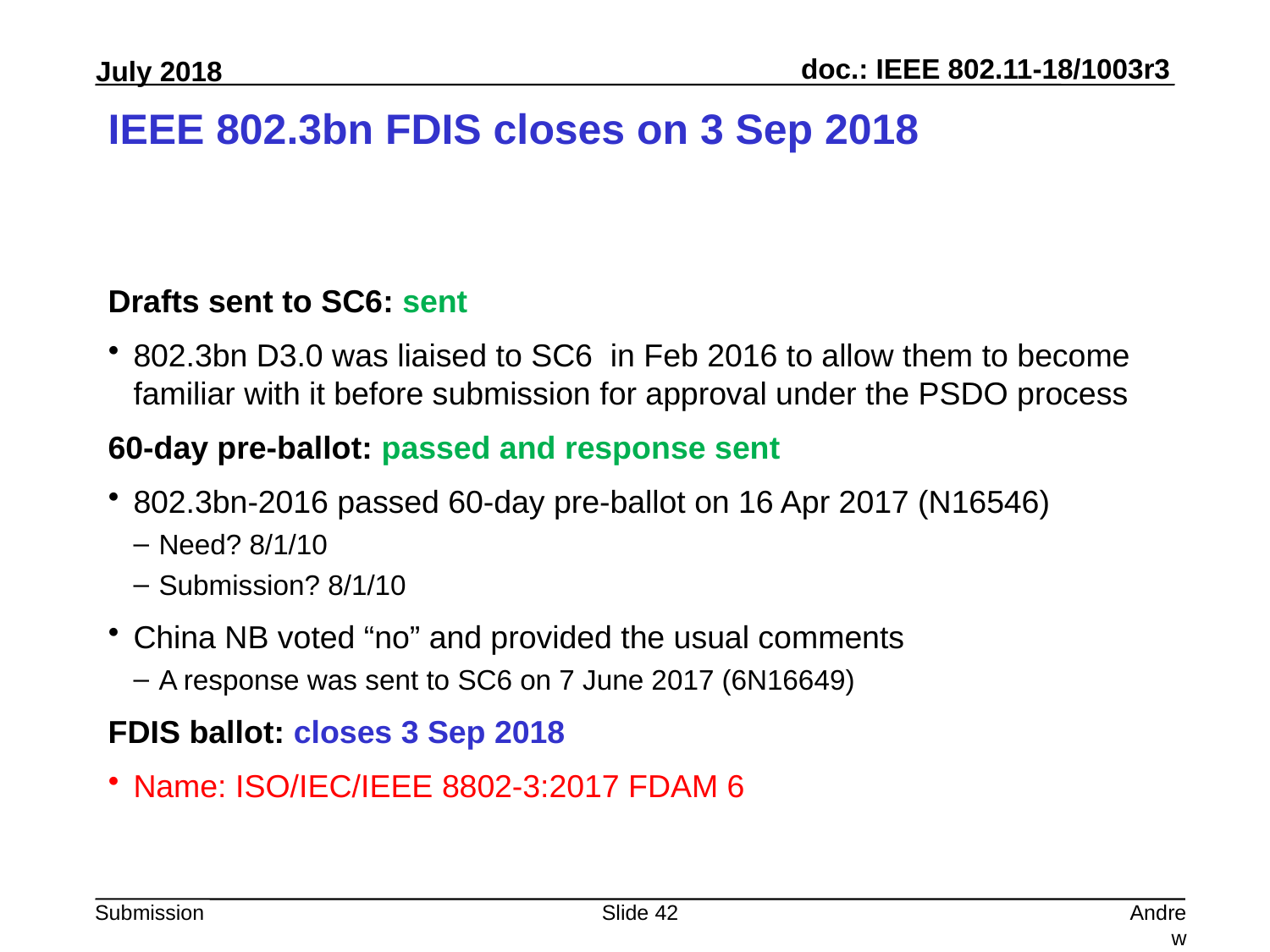

# IEEE 802.3bn FDIS closes on 3 Sep 2018
Drafts sent to SC6: sent
802.3bn D3.0 was liaised to SC6  in Feb 2016 to allow them to become familiar with it before submission for approval under the PSDO process
60-day pre-ballot: passed and response sent
802.3bn-2016 passed 60-day pre-ballot on 16 Apr 2017 (N16546)
Need? 8/1/10
Submission? 8/1/10
China NB voted “no” and provided the usual comments
A response was sent to SC6 on 7 June 2017 (6N16649)
FDIS ballot: closes 3 Sep 2018
Name: ISO/IEC/IEEE 8802-3:2017 FDAM 6

Slide 42
Andrew Myles, Cisco